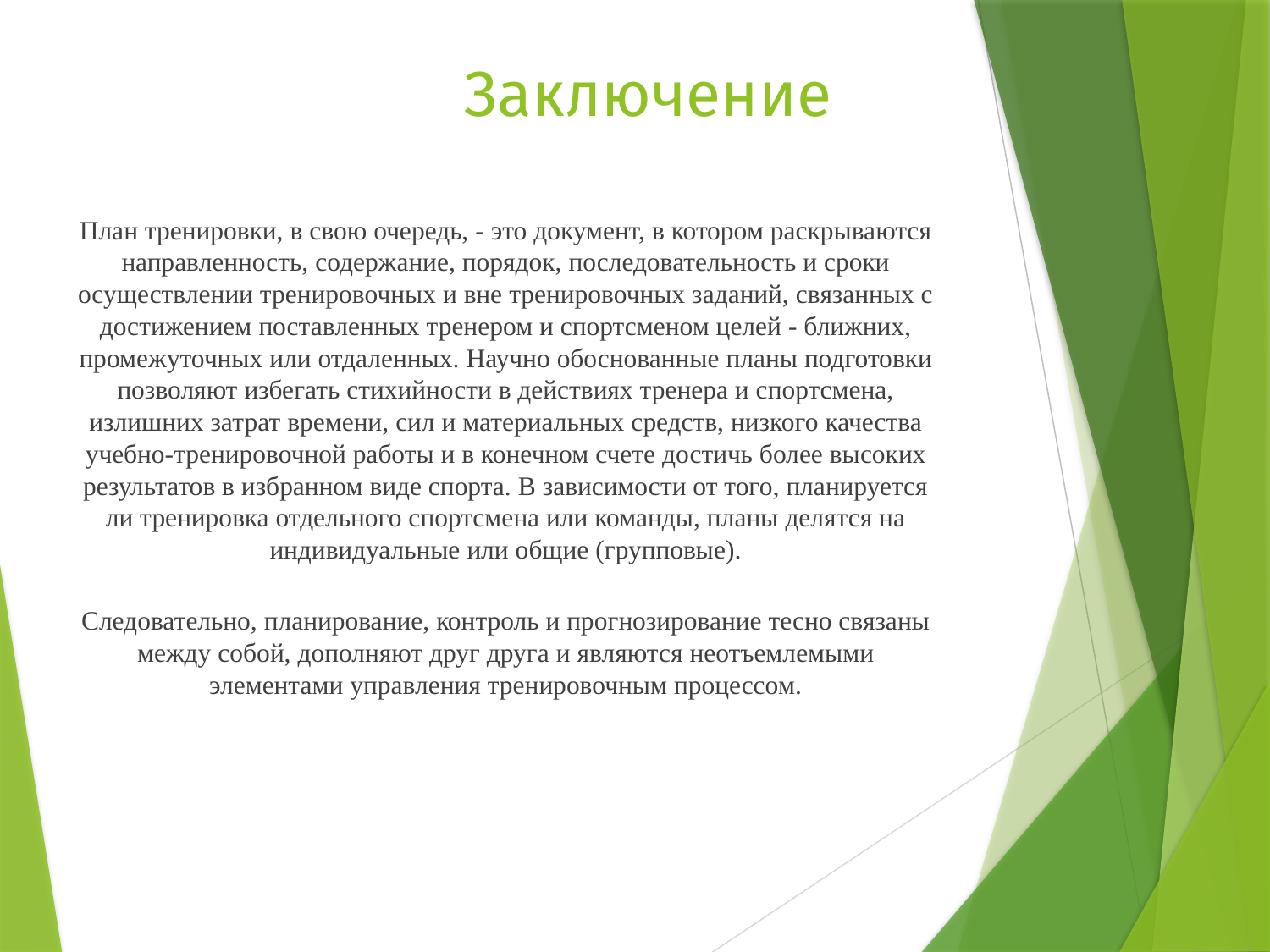

# Заключение
План тренировки, в свою очередь, - это документ, в котором раскрываются направленность, содержание, порядок, последовательность и сроки осуществлении тренировочных и вне тренировочных заданий, связанных с достижением поставленных тренером и спортсменом целей - ближних, промежуточных или отдаленных. Научно обоснованные планы подготовки позволяют избегать стихийности в действиях тренера и спортсмена, излишних затрат времени, сил и материальных средств, низкого качества учебно-тренировочной работы и в конечном счете достичь более высоких результатов в избранном виде спорта. В зависимости от того, планируется ли тренировка отдельного спортсмена или команды, планы делятся на индивидуальные или общие (групповые).

Следовательно, планирование, контроль и прогнозирование тесно связаны между собой, дополняют друг друга и являются неотъемлемыми элементами управления тренировочным процессом.